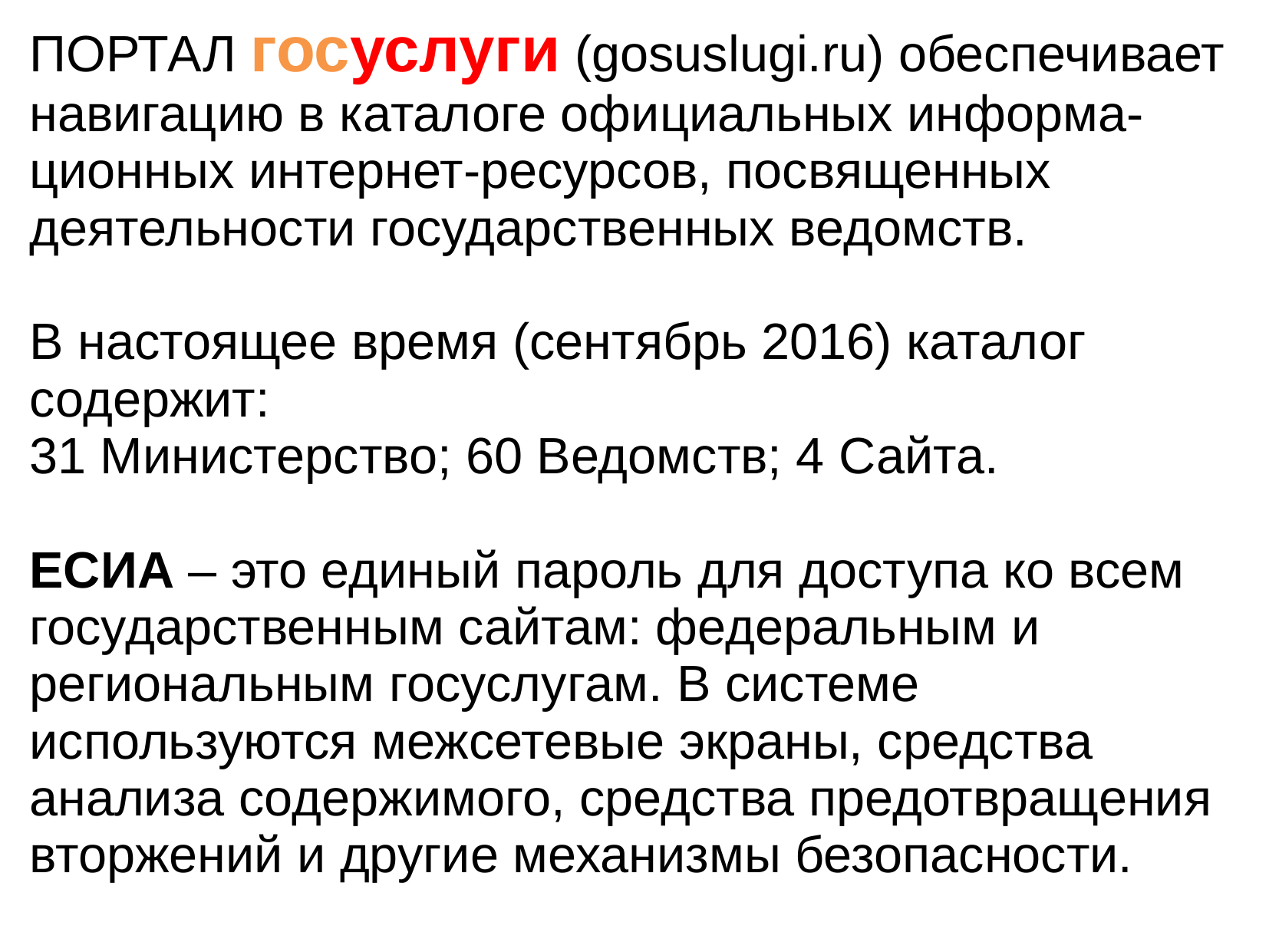

ПОРТАЛ госуслуги (gosuslugi.ru) обеспечивает навигацию в каталоге официальных информа- ционных интернет-ресурсов, посвященных деятельности государственных ведомств.

В настоящее время (сентябрь 2016) каталог содержит:
31 Министерство; 60 Ведомств; 4 Сайта.

ЕСИА – это единый пароль для доступа ко всем государственным сайтам: федеральным и региональным госуслугам. В системе используются межсетевые экраны, средства анализа содержимого, средства предотвращения вторжений и другие механизмы безопасности.